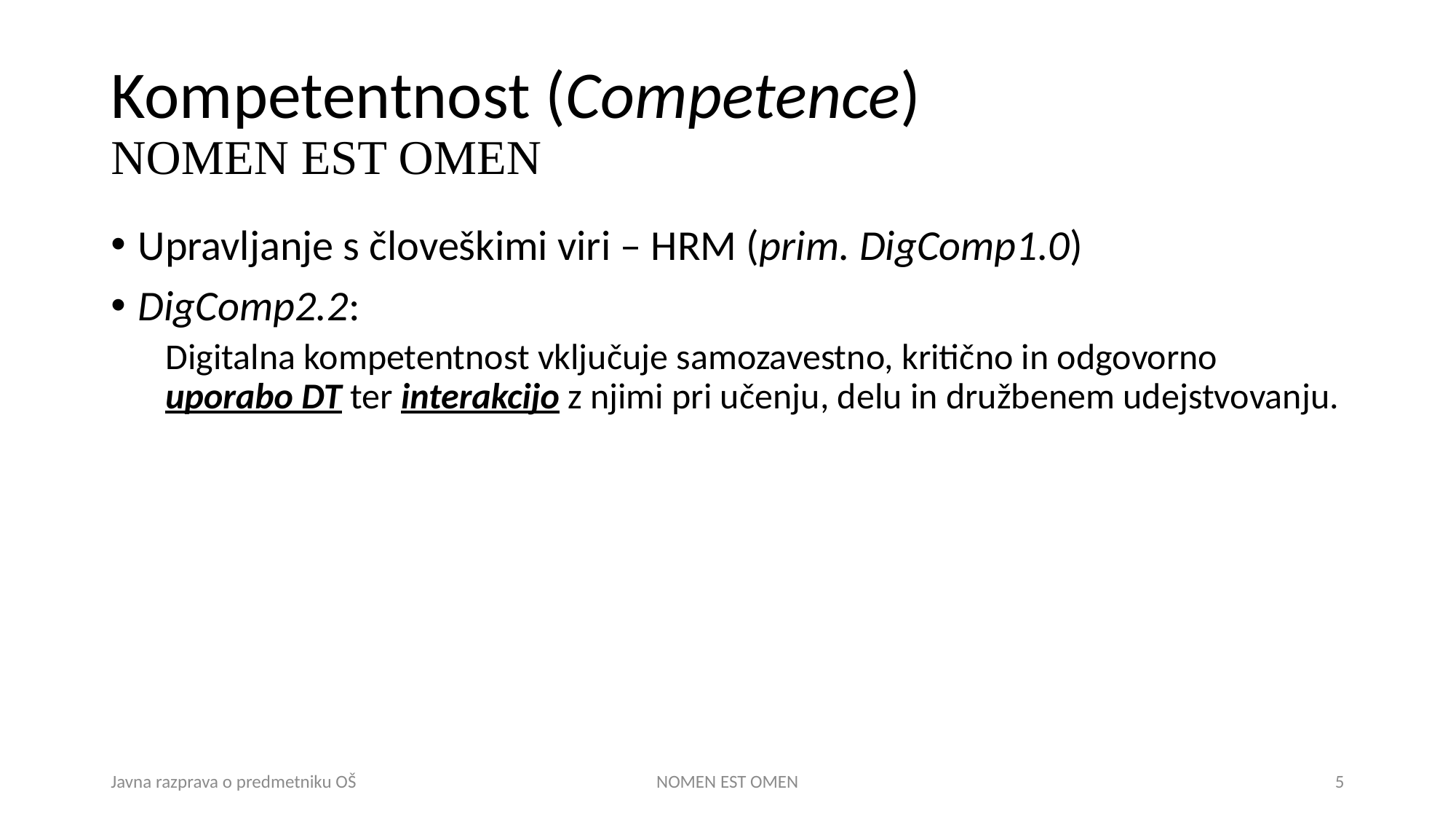

# Kompetentnost (Competence) NOMEN EST OMEN
Upravljanje s človeškimi viri – HRM (prim. DigComp1.0)
DigComp2.2:
Digitalna kompetentnost vključuje samozavestno, kritično in odgovorno uporabo DT ter interakcijo z njimi pri učenju, delu in družbenem udejstvovanju.
Javna razprava o predmetniku OŠ
NOMEN EST OMEN
5